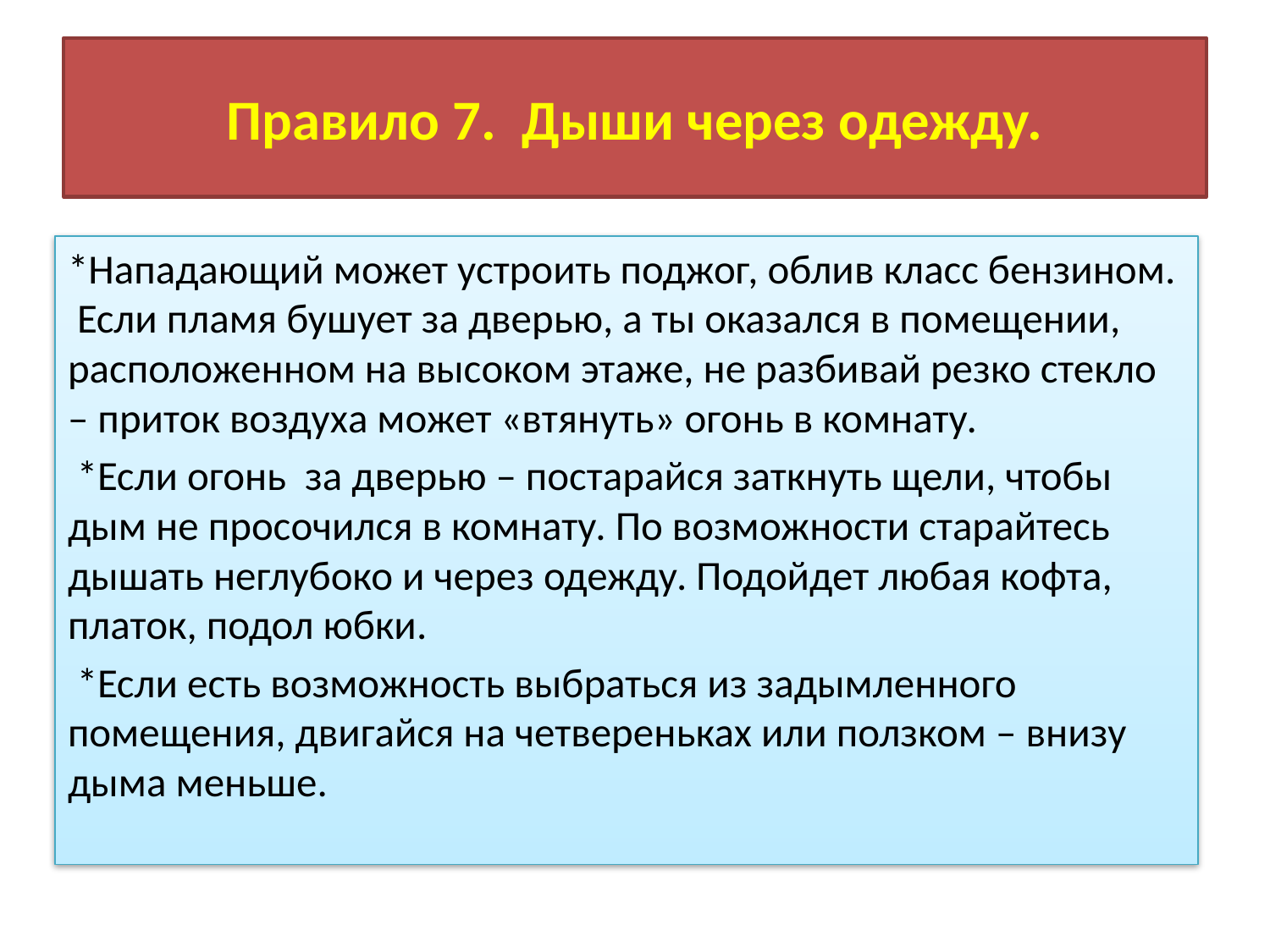

# Правило 7.  Дыши через одежду.
*Нападающий может устроить поджог, облив класс бензином.  Если пламя бушует за дверью, а ты оказался в помещении, расположенном на высоком этаже, не разбивай резко стекло – приток воздуха может «втянуть» огонь в комнату.
 *Если огонь  за дверью – постарайся заткнуть щели, чтобы дым не просочился в комнату. По возможности старайтесь дышать неглубоко и через одежду. Подойдет любая кофта, платок, подол юбки.
 *Если есть возможность выбраться из задымленного помещения, двигайся на четвереньках или ползком – внизу дыма меньше.